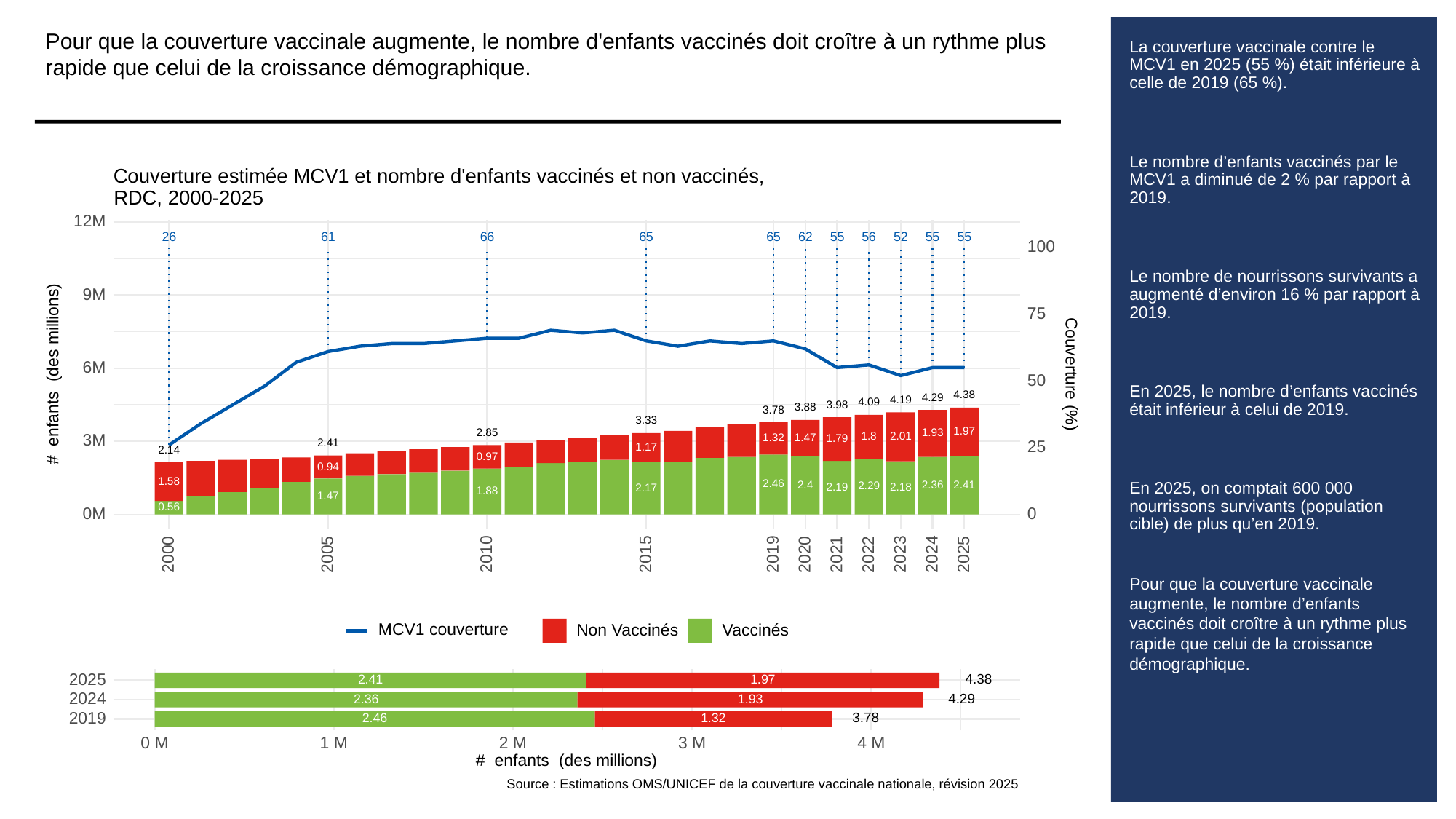

Pour que la couverture vaccinale augmente, le nombre d'enfants vaccinés doit croître à un rythme plus rapide que celui de la croissance démographique.
# La couverture vaccinale contre le MCV1 en 2025 (55 %) était inférieure à celle de 2019 (65 %).

Le nombre d’enfants vaccinés par le MCV1 a diminué de 2 % par rapport à 2019.

Le nombre de nourrissons survivants a augmenté d’environ 16 % par rapport à 2019.

En 2025, le nombre d’enfants vaccinés était inférieur à celui de 2019.

En 2025, on comptait 600 000 nourrissons survivants (population cible) de plus qu’en 2019.

Pour que la couverture vaccinale augmente, le nombre d’enfants vaccinés doit croître à un rythme plus rapide que celui de la croissance démographique.

Couverture estimée MCV1 et nombre d'enfants vaccinés et non vaccinés,
RDC, 2000-2025
12M

26
61
66
65
65
62
56
52
55
55
55
100

9M

75

6M
#  enfants  (des millions)
Couverture (%)

50
4.38
4.29
4.19
4.09
3.98
3.88

3.78

3.33

1.97
2.85
1.93

1.8
2.01

1.47
1.32
1.79
3M

2.41

25

1.17

2.14

0.97

0.94

1.58

2.46
2.41
2.4
2.36

2.29
2.19
2.18
2.17
1.88

1.47

0.56
0M
0

2023
2000
2005
2010
2015
2019
2020
2021
2022
2024
2025

MCV1 couverture
Non Vaccinés
Vaccinés

2025
4.38
1.97
2.41

2024
4.29
2.36
1.93

2019
3.78
1.32
2.46

3 M
0 M
1 M
2 M
4 M
#  enfants  (des millions)
Source : Estimations OMS/UNICEF de la couverture vaccinale nationale, révision 2025